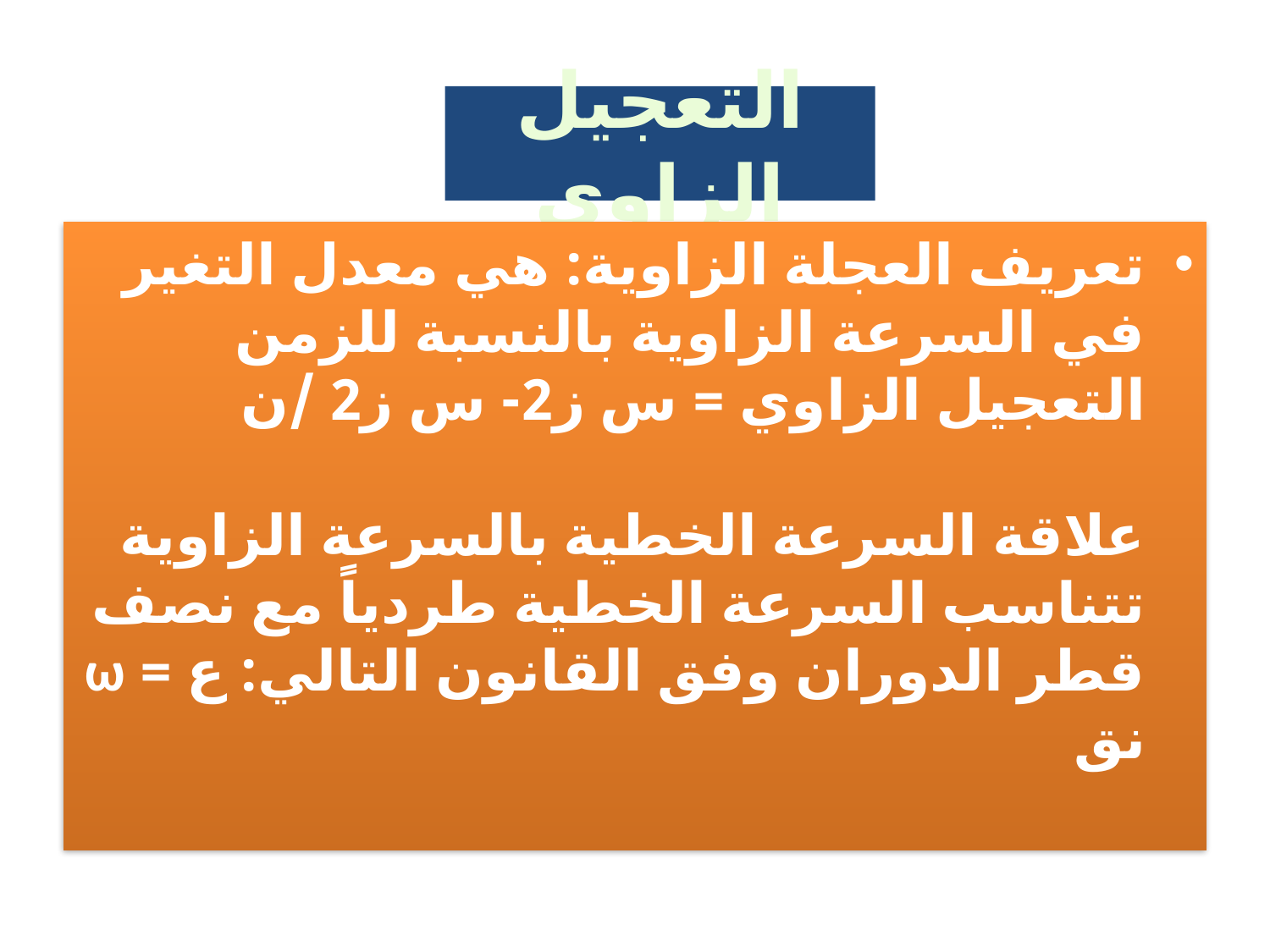

# التعجيل الزاوي
تعريف العجلة الزاوية: هي معدل التغير في السرعة الزاوية بالنسبة للزمن
التعجيل الزاوي = س ز2- س ز2 /ن
علاقة السرعة الخطية بالسرعة الزاوية
تتناسب السرعة الخطية طردياً مع نصف قطر الدوران وفق القانون التالي: ع = ω نق